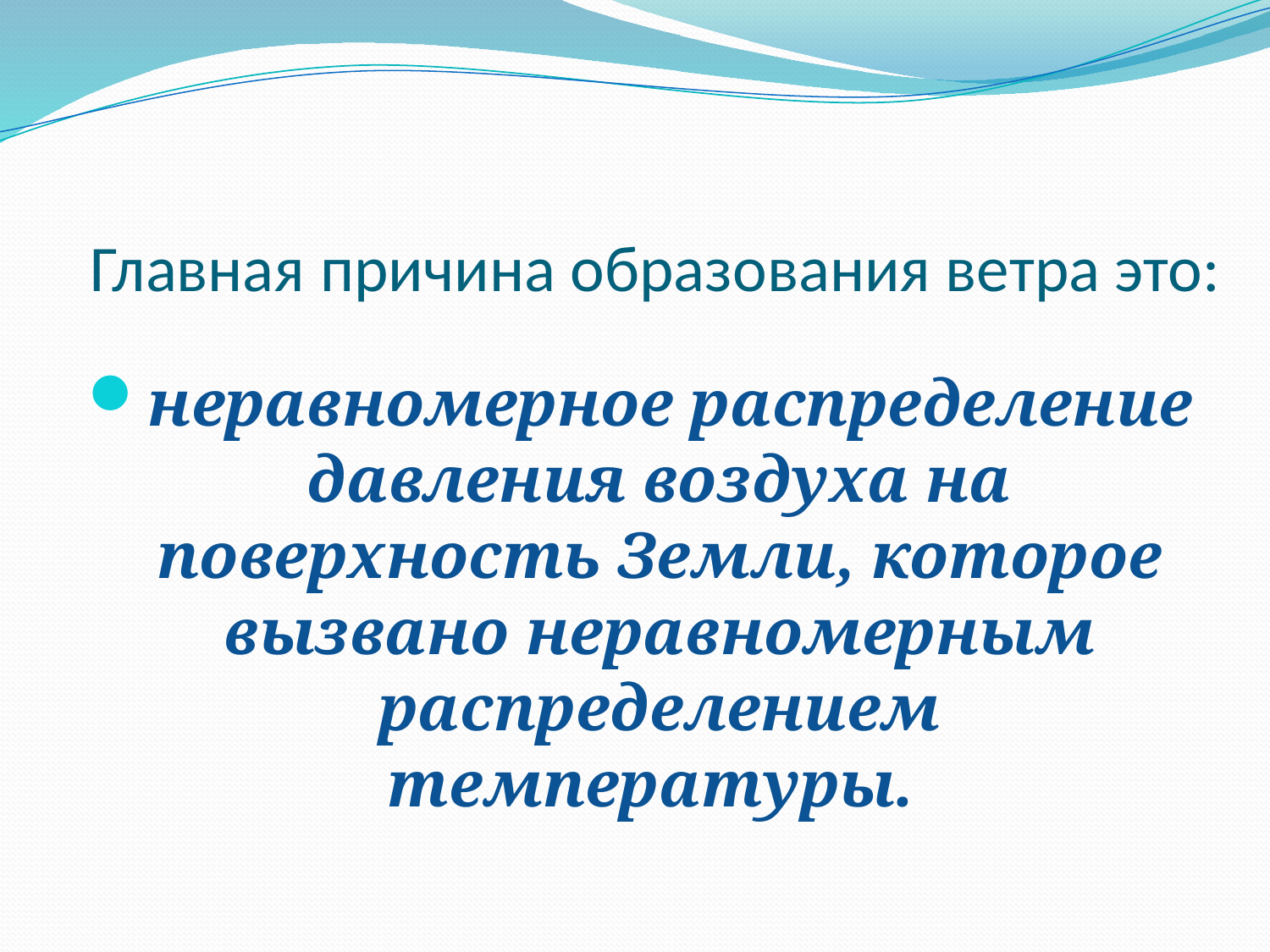

# Главная причина образования ветра это:
неравномерное распределение давления воздуха на поверхность Земли, которое вызвано неравномерным распределением температуры.